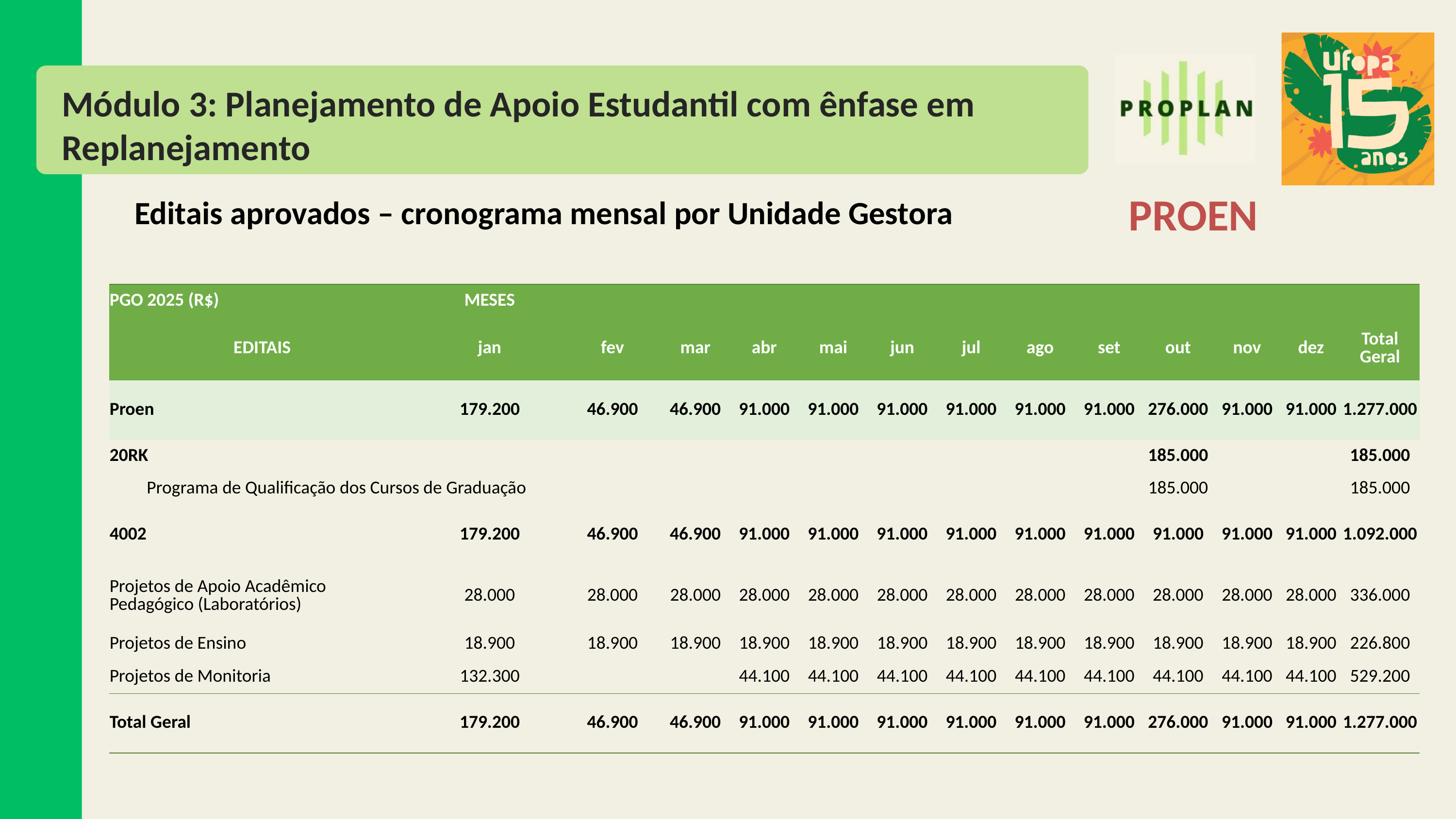

Módulo 3: Planejamento de Apoio Estudantil com ênfase em Replanejamento
PROEN
Editais aprovados – cronograma mensal por Unidade Gestora
| PGO 2025 (R$) | MESES |  |  |  |  |  |  |  |  |  |  |  |  |
| --- | --- | --- | --- | --- | --- | --- | --- | --- | --- | --- | --- | --- | --- |
| EDITAIS | jan | fev | mar | abr | mai | jun | jul | ago | set | out | nov | dez | Total Geral |
| Proen | 179.200 | 46.900 | 46.900 | 91.000 | 91.000 | 91.000 | 91.000 | 91.000 | 91.000 | 276.000 | 91.000 | 91.000 | 1.277.000 |
| 20RK |  |  |  |  |  |  |  |  |  | 185.000 |  |  | 185.000 |
| Programa de Qualificação dos Cursos de Graduação |  |  |  |  |  |  |  |  |  | 185.000 |  |  | 185.000 |
| 4002 | 179.200 | 46.900 | 46.900 | 91.000 | 91.000 | 91.000 | 91.000 | 91.000 | 91.000 | 91.000 | 91.000 | 91.000 | 1.092.000 |
| Projetos de Apoio Acadêmico Pedagógico (Laboratórios) | 28.000 | 28.000 | 28.000 | 28.000 | 28.000 | 28.000 | 28.000 | 28.000 | 28.000 | 28.000 | 28.000 | 28.000 | 336.000 |
| Projetos de Ensino | 18.900 | 18.900 | 18.900 | 18.900 | 18.900 | 18.900 | 18.900 | 18.900 | 18.900 | 18.900 | 18.900 | 18.900 | 226.800 |
| Projetos de Monitoria | 132.300 |  |  | 44.100 | 44.100 | 44.100 | 44.100 | 44.100 | 44.100 | 44.100 | 44.100 | 44.100 | 529.200 |
| Total Geral | 179.200 | 46.900 | 46.900 | 91.000 | 91.000 | 91.000 | 91.000 | 91.000 | 91.000 | 276.000 | 91.000 | 91.000 | 1.277.000 |